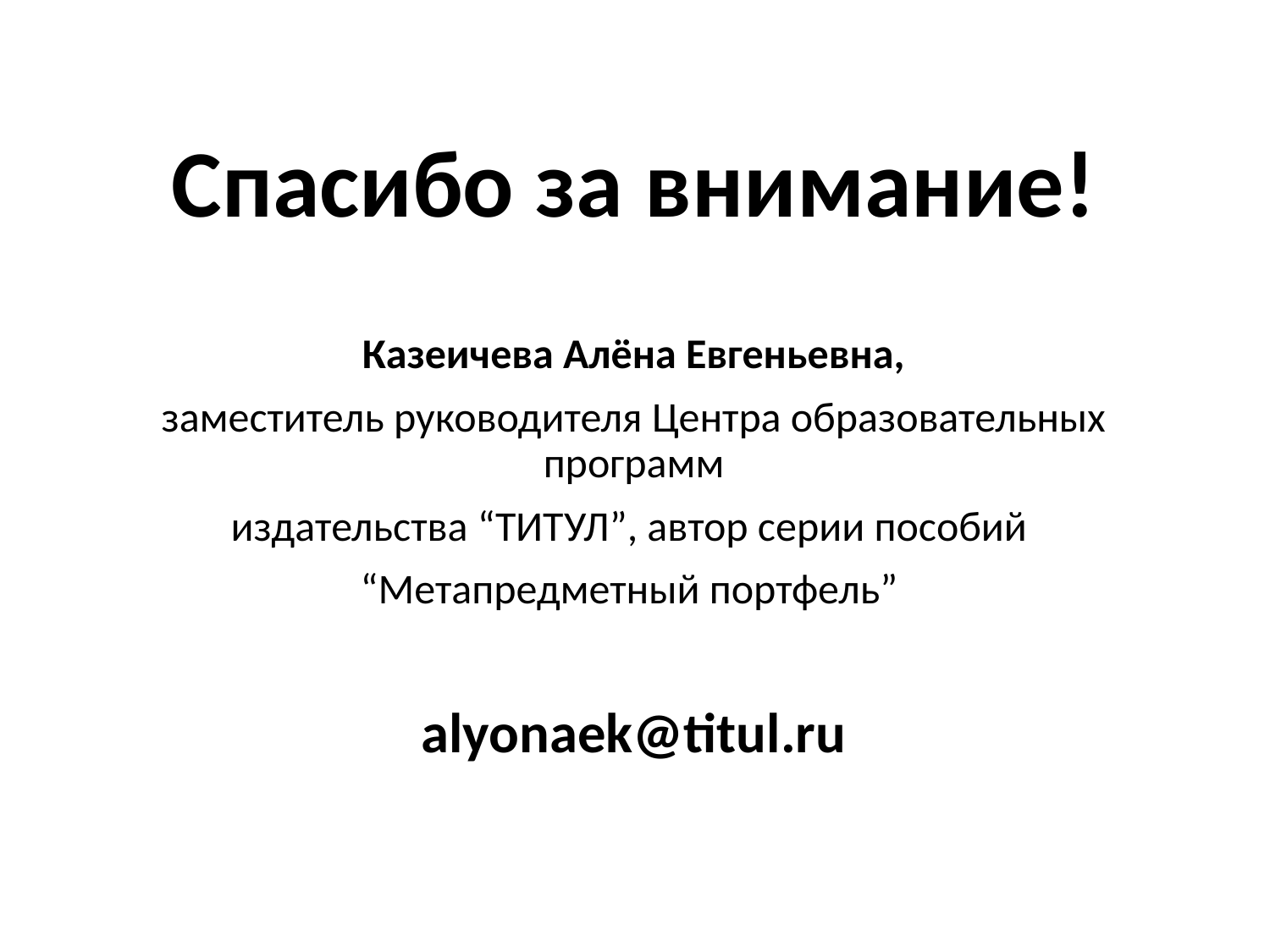

Спасибо за внимание!

Казеичева Алёна Евгеньевна,
заместитель руководителя Центра образовательных программ
издательства “ТИТУЛ”, автор серии пособий
“Метапредметный портфель”

alyonaek@titul.ru